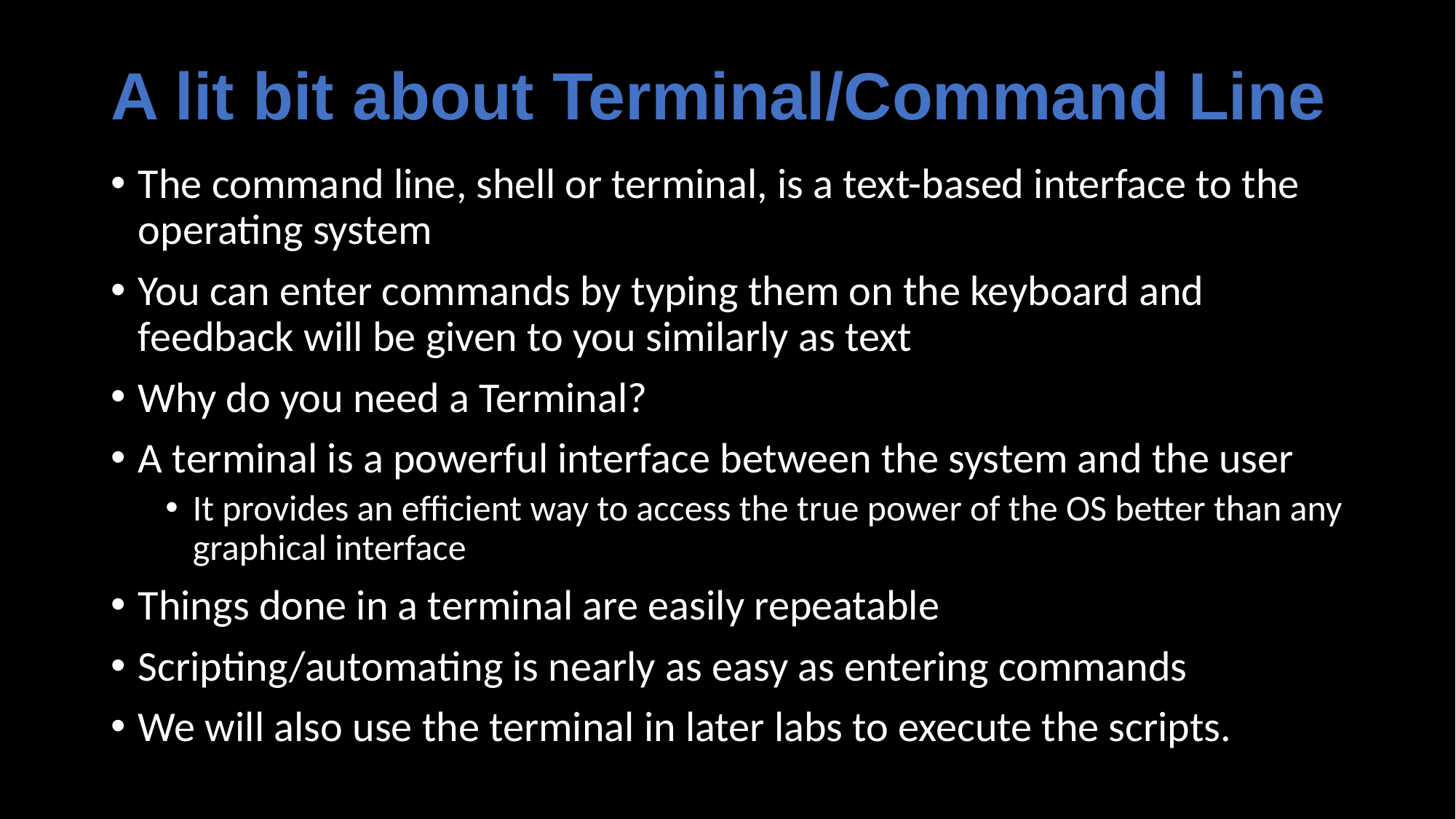

# A lit bit about Terminal/Command Line
The command line, shell or terminal, is a text-based interface to the operating system
You can enter commands by typing them on the keyboard and feedback will be given to you similarly as text
Why do you need a Terminal?
A terminal is a powerful interface between the system and the user
It provides an efficient way to access the true power of the OS better than any graphical interface
Things done in a terminal are easily repeatable
Scripting/automating is nearly as easy as entering commands
We will also use the terminal in later labs to execute the scripts.